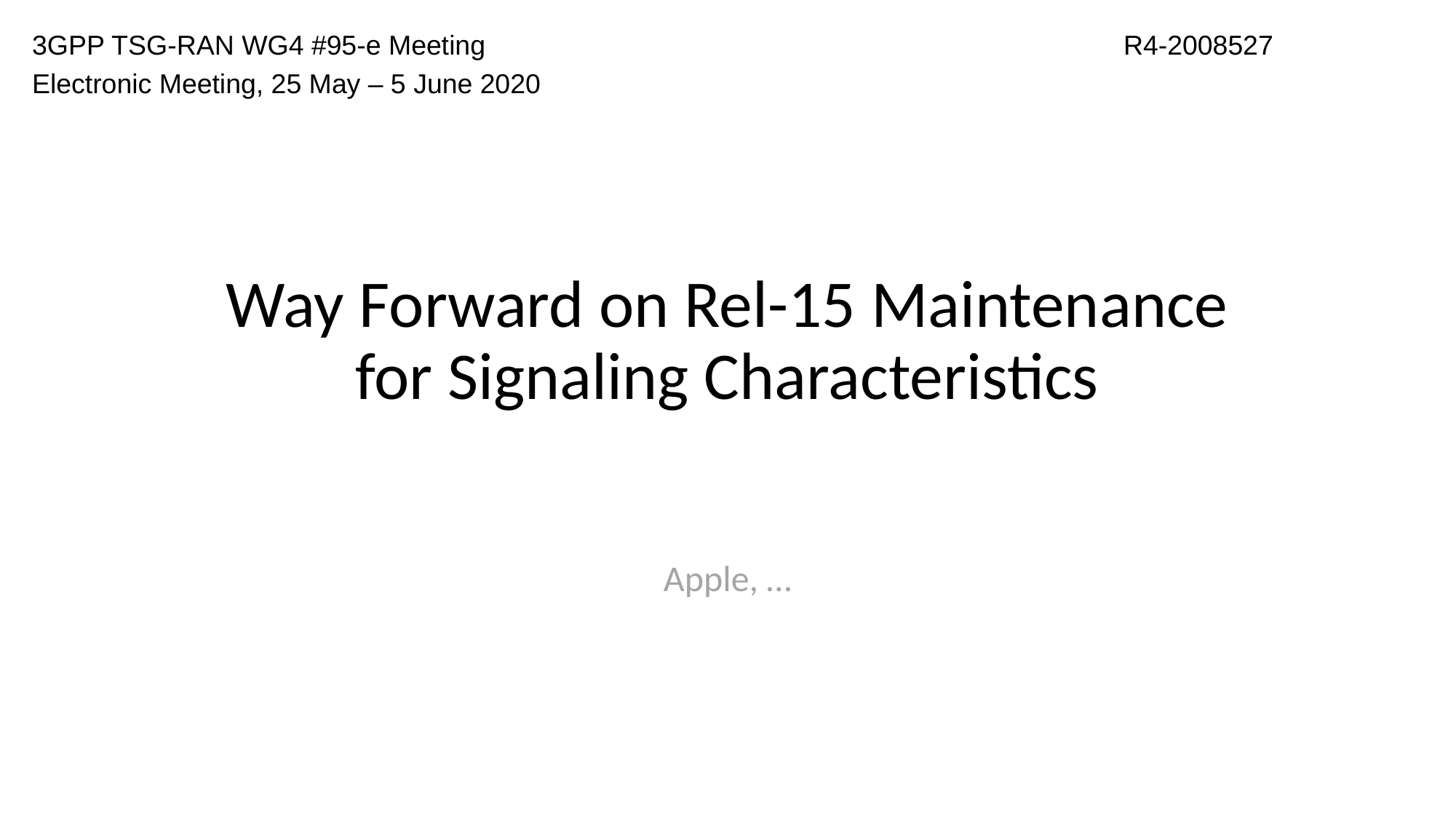

3GPP TSG-RAN WG4 #95-e Meeting						R4-2008527
Electronic Meeting, 25 May – 5 June 2020
# Way Forward on Rel-15 Maintenance for Signaling Characteristics
Apple, …